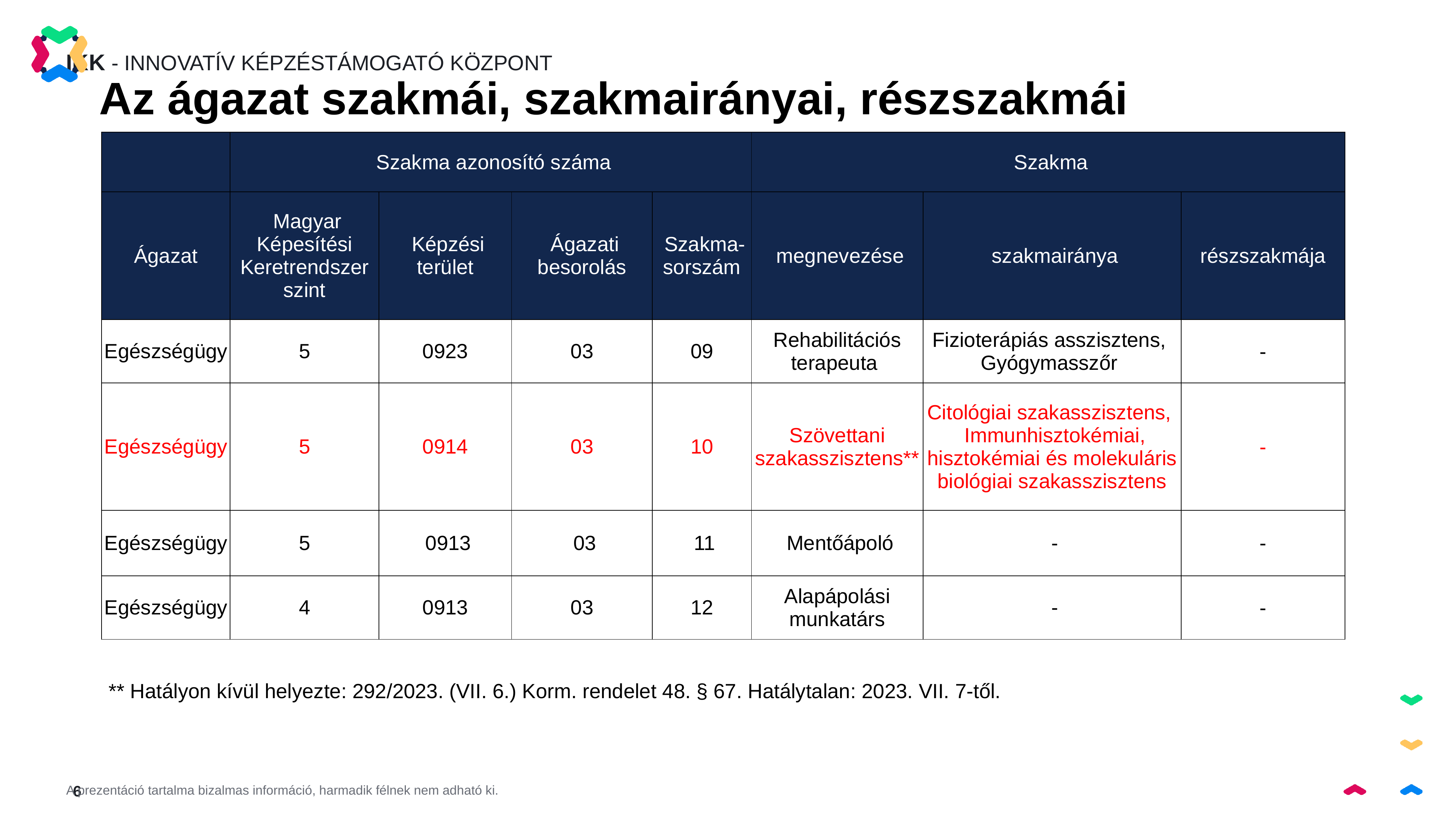

Az ágazat szakmái, szakmairányai, részszakmái
|  | Szakma azonosító száma |  |  |  | Szakma |  |  |
| --- | --- | --- | --- | --- | --- | --- | --- |
| Ágazat | Magyar Képesítési Keretrendszer szint | Képzési terület | Ágazati besorolás | Szakma-sorszám | megnevezése | szakmairánya | részszakmája |
| Egészségügy | 5 | 0923 | 03 | 09 | Rehabilitációs terapeuta | Fizioterápiás asszisztens, Gyógymasszőr | - |
| Egészségügy | 5 | 0914 | 03 | 10 | Szövettani szakasszisztens\*\* | Citológiai szakasszisztens,  Immunhisztokémiai, hisztokémiai és molekuláris biológiai szakasszisztens | - |
| Egészségügy | 5 | 0913 | 03 | 11 | Mentőápoló | - | - |
| Egészségügy | 4 | 0913 | 03 | 12 | Alapápolási munkatárs | - | - |
** Hatályon kívül helyezte: 292/2023. (VII. 6.) Korm. rendelet 48. § 67. Hatálytalan: 2023. VII. 7-től.